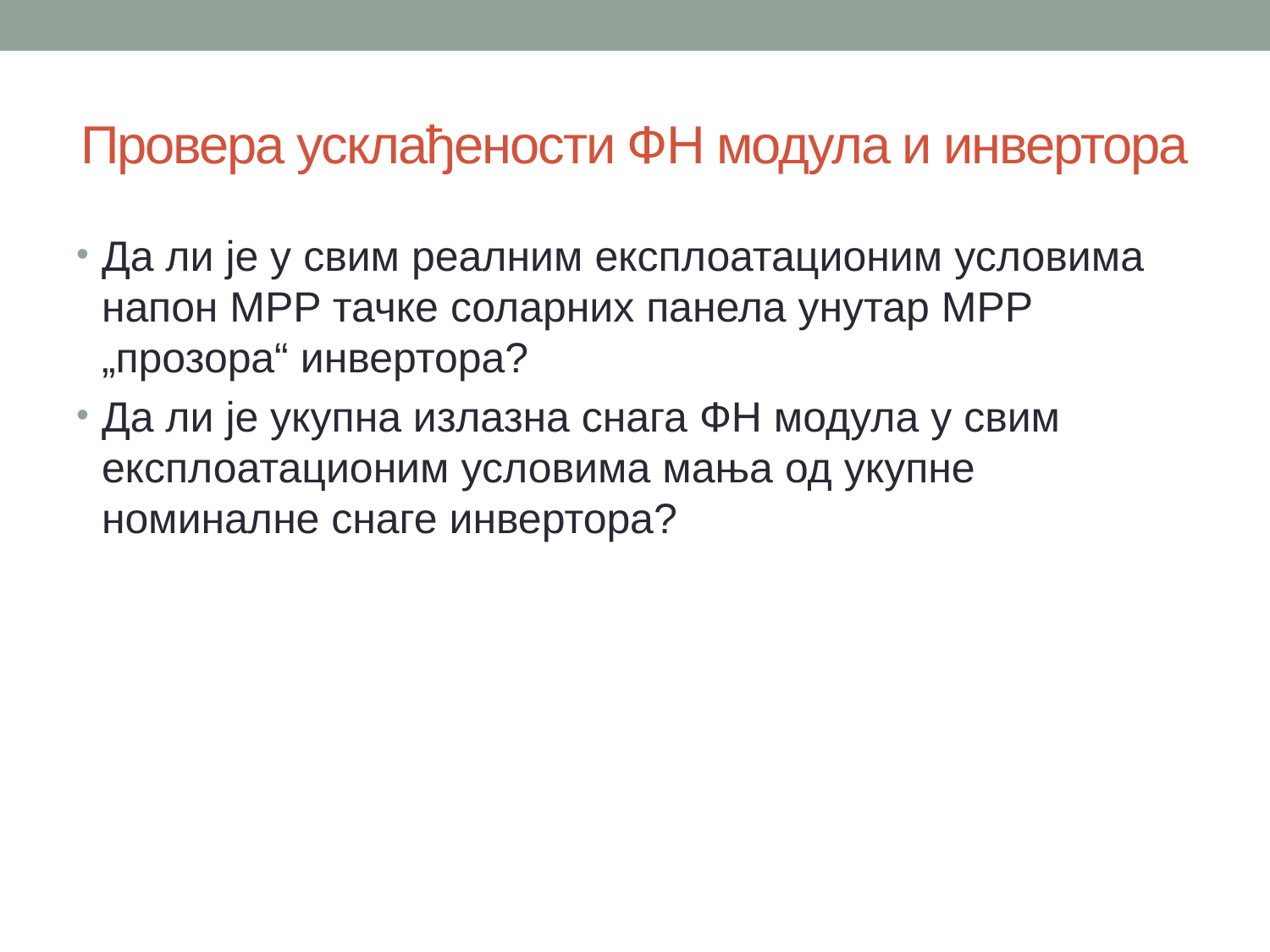

# Провера усклађености ФН модула и инвертора
Да ли је у свим реалним експлоатационим условима напон MPP тачке соларних панела унутар MPP „прозора“ инвертора?
Да ли је укупна излазна снага ФН модула у свим експлоатационим условима мања од укупне номиналне снаге инвертора?